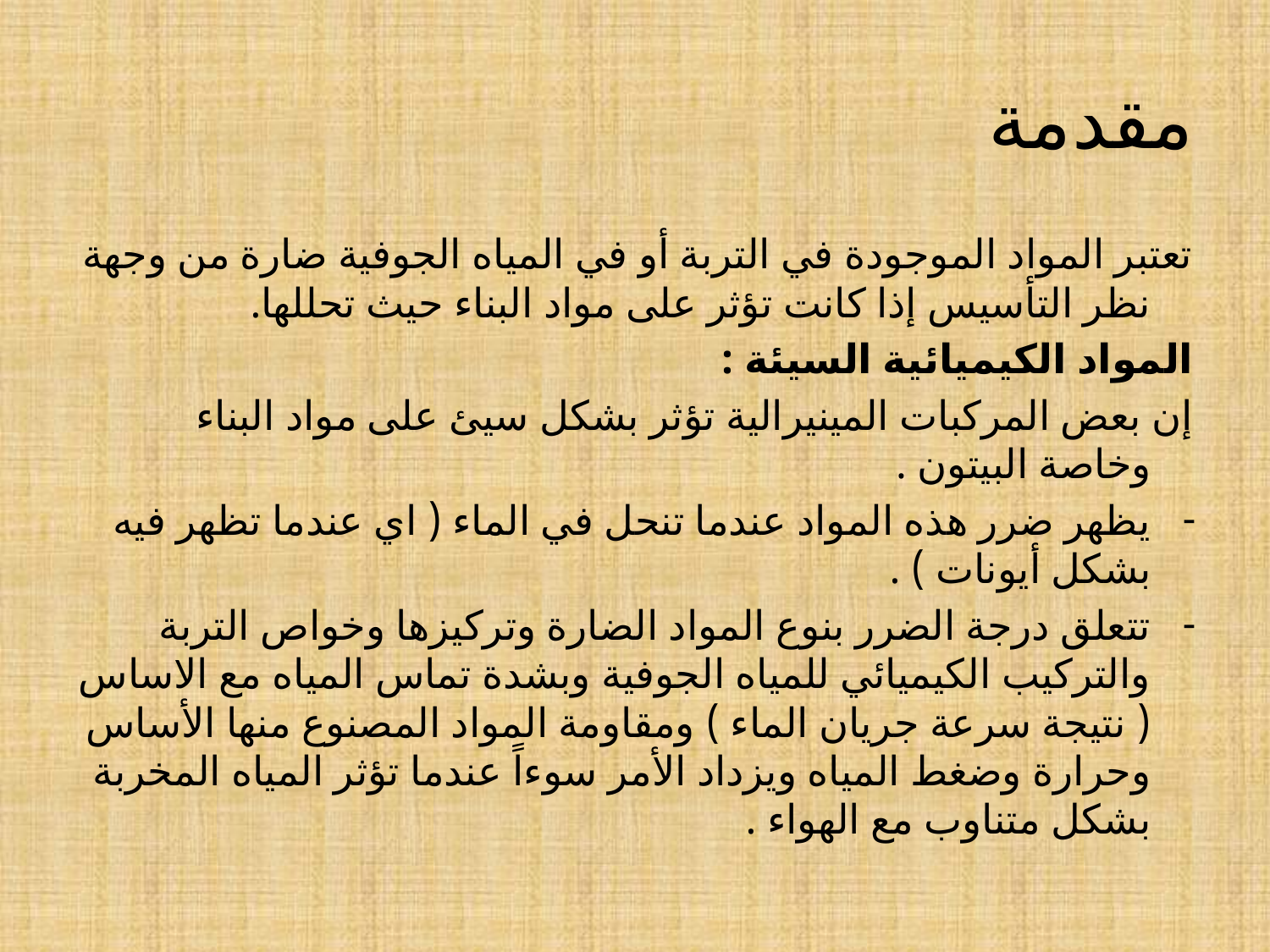

# مقدمة
تعتبر المواد الموجودة في التربة أو في المياه الجوفية ضارة من وجهة نظر التأسيس إذا كانت تؤثر على مواد البناء حيث تحللها.
المواد الكيميائية السيئة :
إن بعض المركبات المينيرالية تؤثر بشكل سيئ على مواد البناء وخاصة البيتون .
يظهر ضرر هذه المواد عندما تنحل في الماء ( اي عندما تظهر فيه بشكل أيونات ) .
تتعلق درجة الضرر بنوع المواد الضارة وتركيزها وخواص التربة والتركيب الكيميائي للمياه الجوفية وبشدة تماس المياه مع الاساس ( نتيجة سرعة جريان الماء ) ومقاومة المواد المصنوع منها الأساس وحرارة وضغط المياه ويزداد الأمر سوءاً عندما تؤثر المياه المخربة بشكل متناوب مع الهواء .